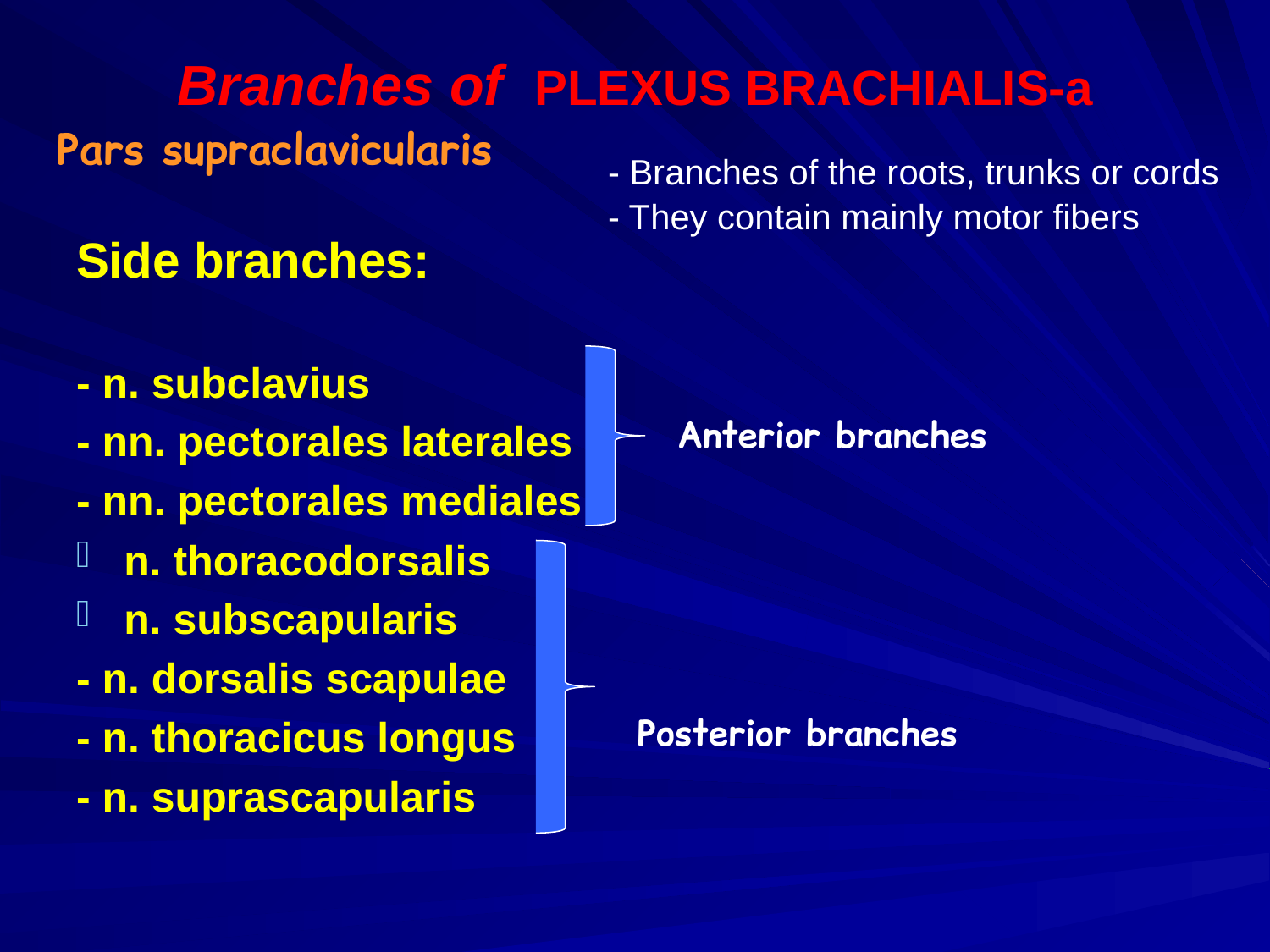

# Branches of  PLEXUS BRACHIALIS-a
Pars supraclavicularis
- Branches of the roots, trunks or cords
- They contain mainly motor fibers

Side branches:

- n. subclavius
- nn. pectorales laterales
- nn. pectorales mediales
n. thoracodorsalis
n. subscapularis
- n. dorsalis scapulae
- n. thoracicus longus
- n. suprascapularis

Anterior branches

Posterior branches